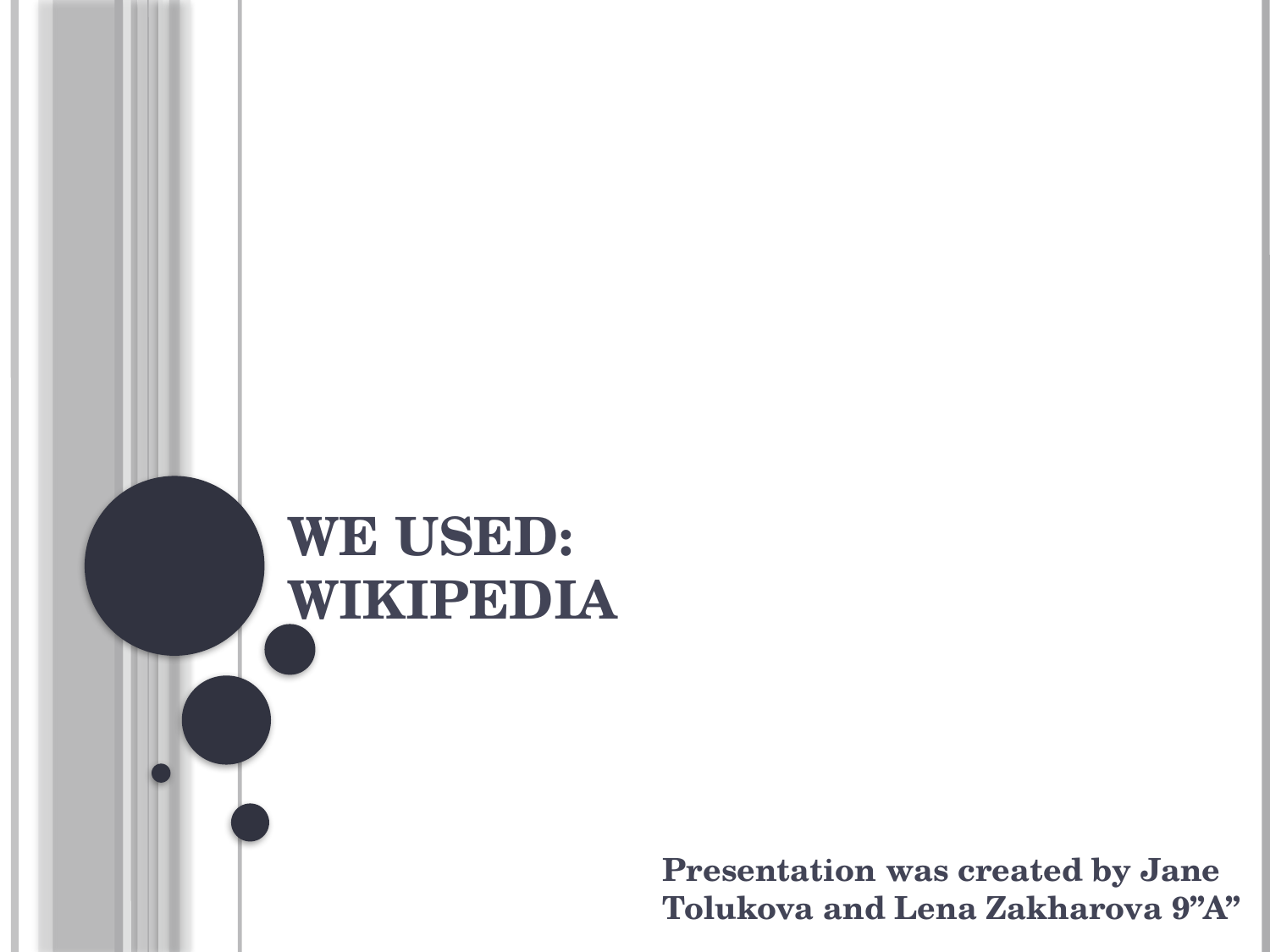

# We used: Wikipedia
Presentation was created by Jane Tolukova and Lena Zakharova 9”A”